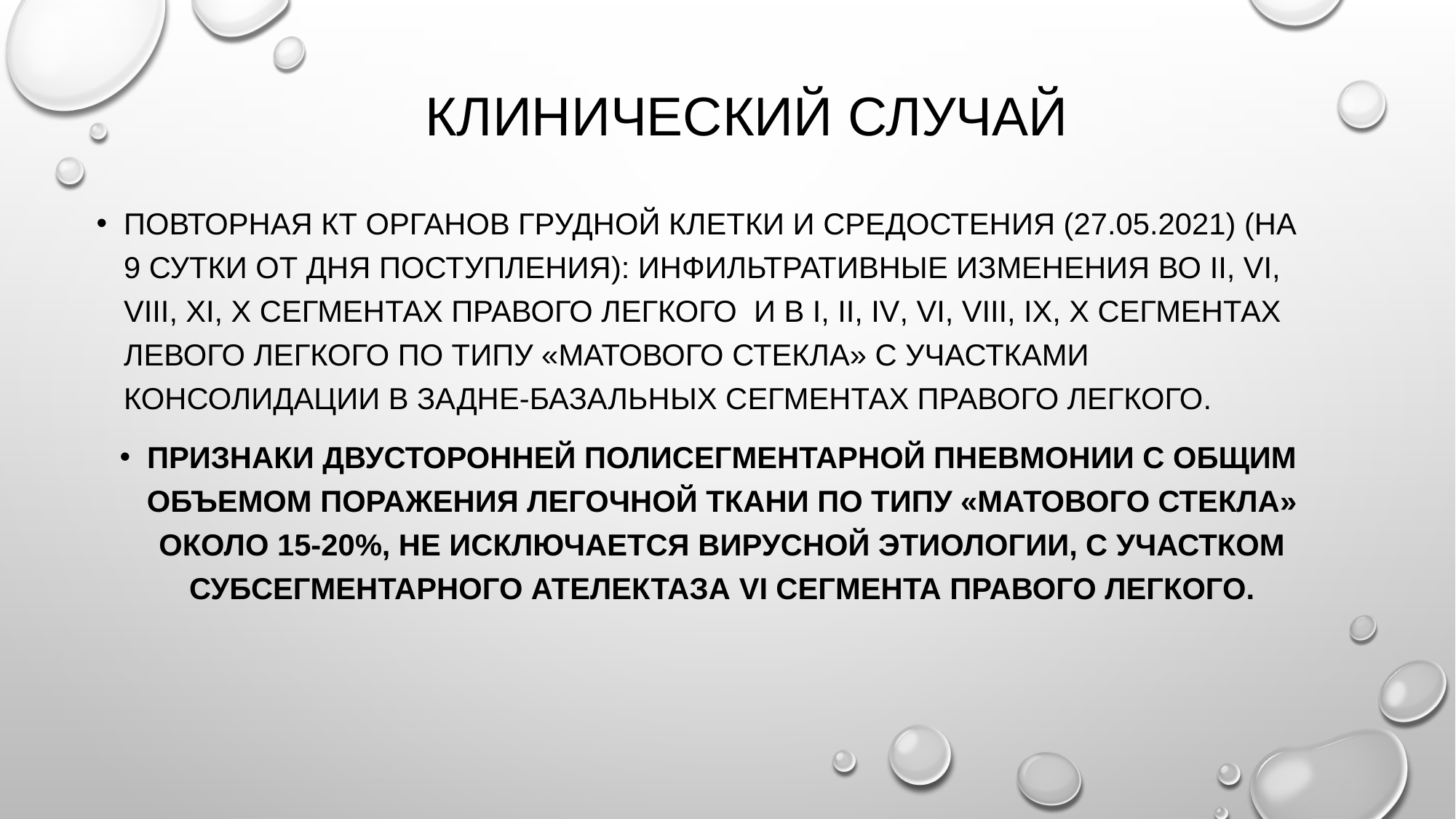

# КЛИНИЧЕСКИЙ СЛУЧАЙ
Повторная КТ органов грудной клетки и средостения (27.05.2021) (на 9 сутки от дня поступления): инфильтративные изменения во II, VI, VIII, XI, X сегментах правого легкого  и в I, II, IV, VI, VIII, IX, X сегментах левого легкого по типу «матового стекла» с участками консолидации в задне-базальных сегментах правого легкого.
признаки двусторонней полисегментарной пневмонии с общим объемом поражения легочной ткани по типу «матового стекла» около 15-20%, не исключается вирусной этиологии, с участком субсегментарного ателектаза VI сегмента правого легкого.